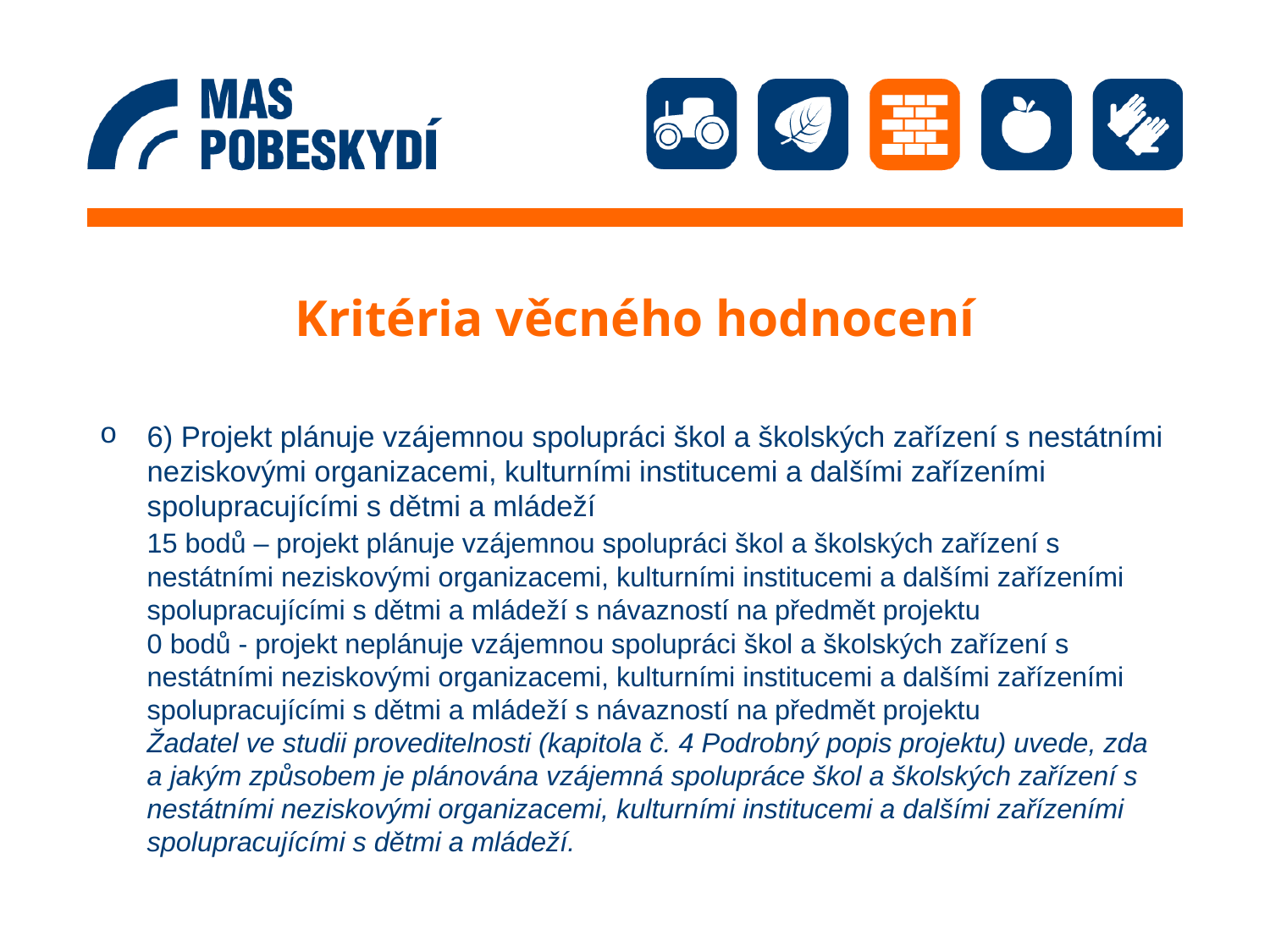

# Kritéria věcného hodnocení
6) Projekt plánuje vzájemnou spolupráci škol a školských zařízení s nestátními neziskovými organizacemi, kulturními institucemi a dalšími zařízeními spolupracujícími s dětmi a mládeží
	15 bodů – projekt plánuje vzájemnou spolupráci škol a školských zařízení s nestátními neziskovými organizacemi, kulturními institucemi a dalšími zařízeními spolupracujícími s dětmi a mládeží s návazností na předmět projektu
	0 bodů - projekt neplánuje vzájemnou spolupráci škol a školských zařízení s nestátními neziskovými organizacemi, kulturními institucemi a dalšími zařízeními spolupracujícími s dětmi a mládeží s návazností na předmět projektu
	Žadatel ve studii proveditelnosti (kapitola č. 4 Podrobný popis projektu) uvede, zda a jakým způsobem je plánována vzájemná spolupráce škol a školských zařízení s nestátními neziskovými organizacemi, kulturními institucemi a dalšími zařízeními spolupracujícími s dětmi a mládeží.